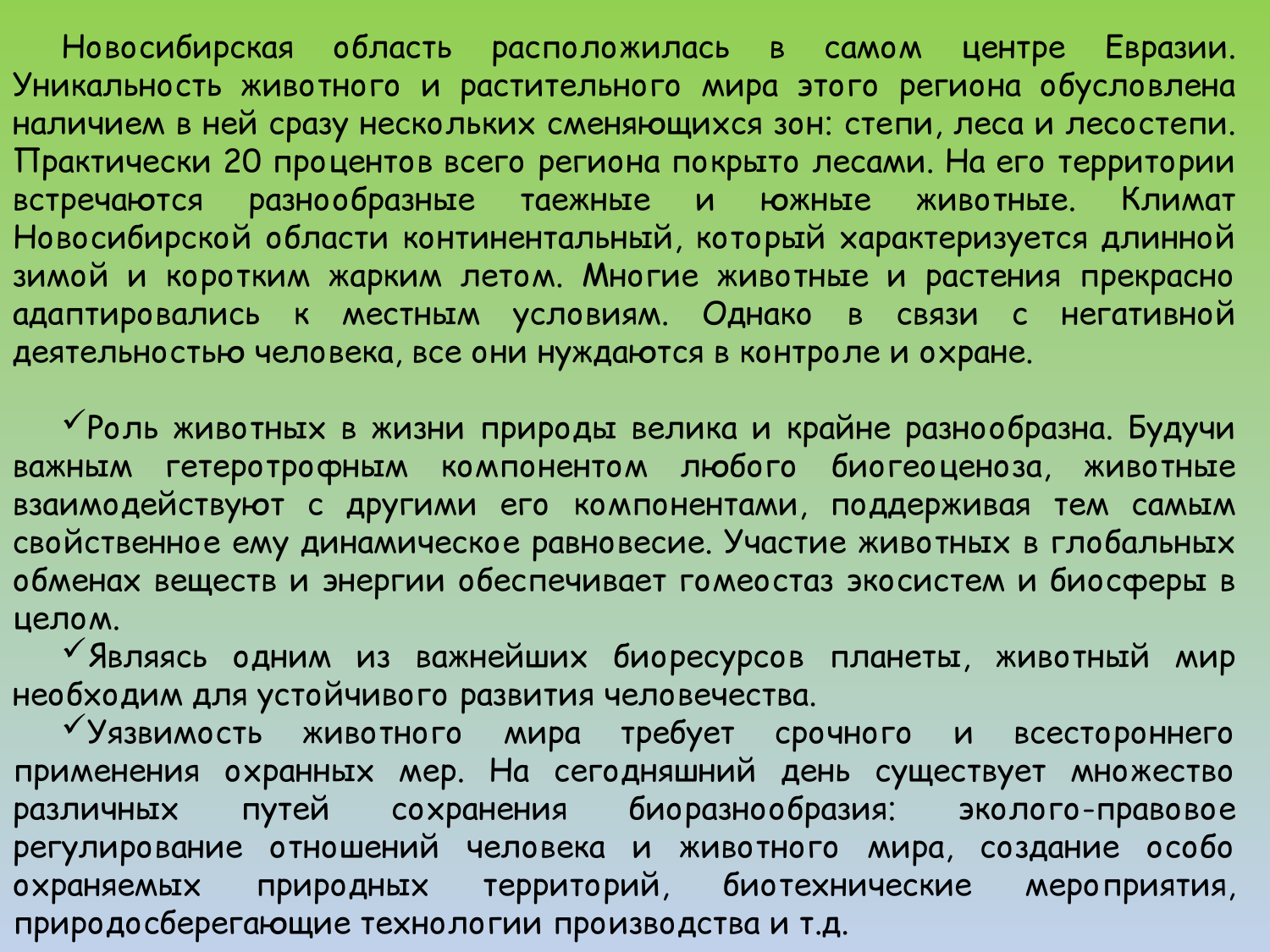

Новосибирская область расположилась в самом центре Евразии. Уникальность животного и растительного мира этого региона обусловлена наличием в ней сразу нескольких сменяющихся зон: степи, леса и лесостепи. Практически 20 процентов всего региона покрыто лесами. На его территории встречаются разнообразные таежные и южные животные. Климат Новосибирской области континентальный, который характеризуется длинной зимой и коротким жарким летом. Многие животные и растения прекрасно адаптировались к местным условиям. Однако в связи с негативной деятельностью человека, все они нуждаются в контроле и охране.

Роль животных в жизни природы велика и крайне разнообразна. Будучи важным гетеротрофным компонентом любого биогеоценоза, животные взаимодействуют с другими его компонентами, поддерживая тем самым свойственное ему динамическое равновесие. Участие животных в глобальных обменах веществ и энергии обеспечивает гомеостаз экосистем и биосферы в целом.
Являясь одним из важнейших биоресурсов планеты, животный мир необходим для устойчивого развития человечества.
Уязвимость животного мира требует срочного и всестороннего применения охранных мер. На сегодняшний день существует множество различных путей сохранения биоразнообразия: эколого-правовое регулирование отношений человека и животного мира, создание особо охраняемых природных территорий, биотехнические мероприятия, природосберегающие технологии производства и т.д.